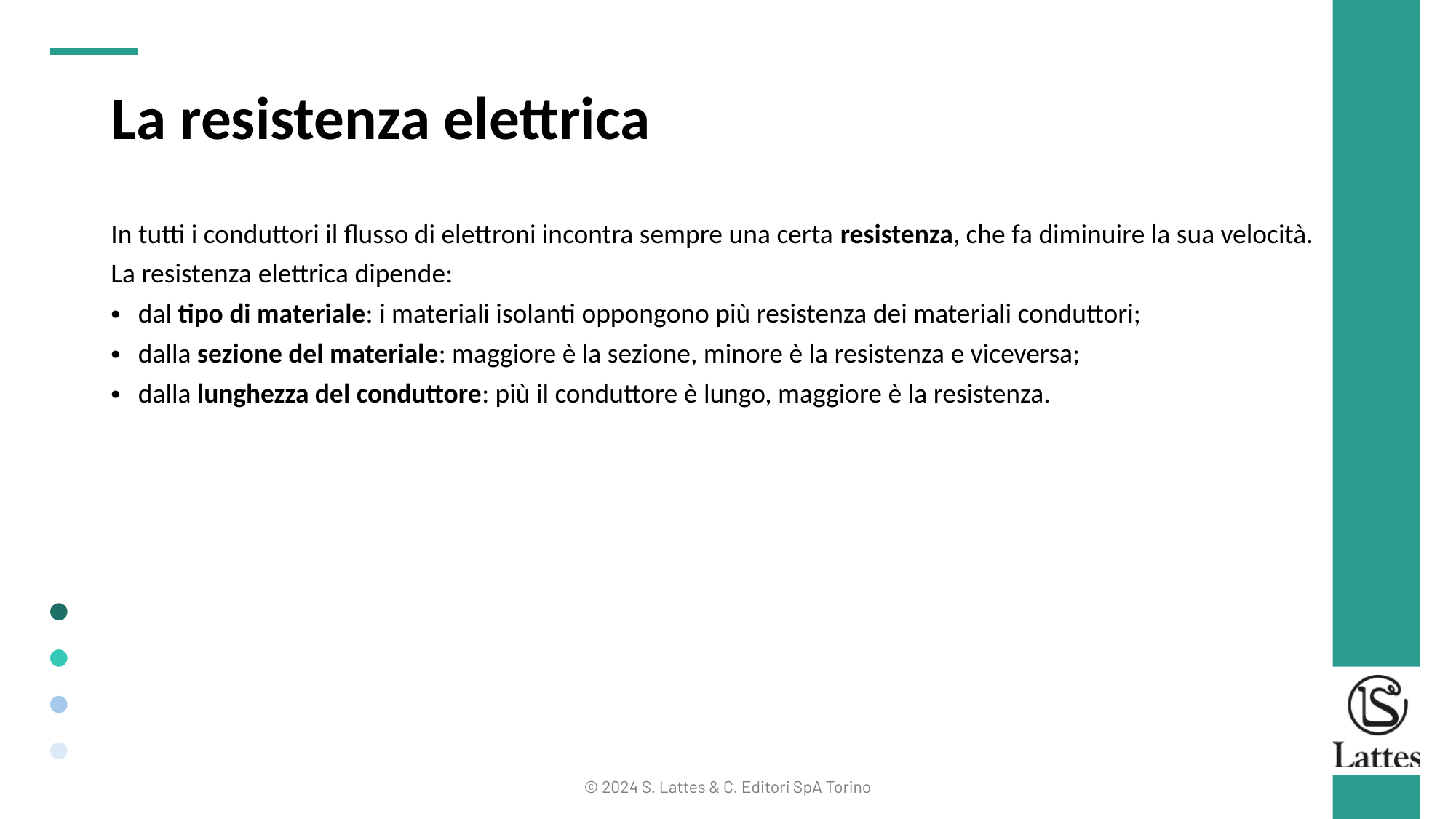

La resistenza elettrica
In tutti i conduttori il flusso di elettroni incontra sempre una certa resistenza, che fa diminuire la sua velocità.
La resistenza elettrica dipende:
dal tipo di materiale: i materiali isolanti oppongono più resistenza dei materiali conduttori;
dalla sezione del materiale: maggiore è la sezione, minore è la resistenza e viceversa;
dalla lunghezza del conduttore: più il conduttore è lungo, maggiore è la resistenza.